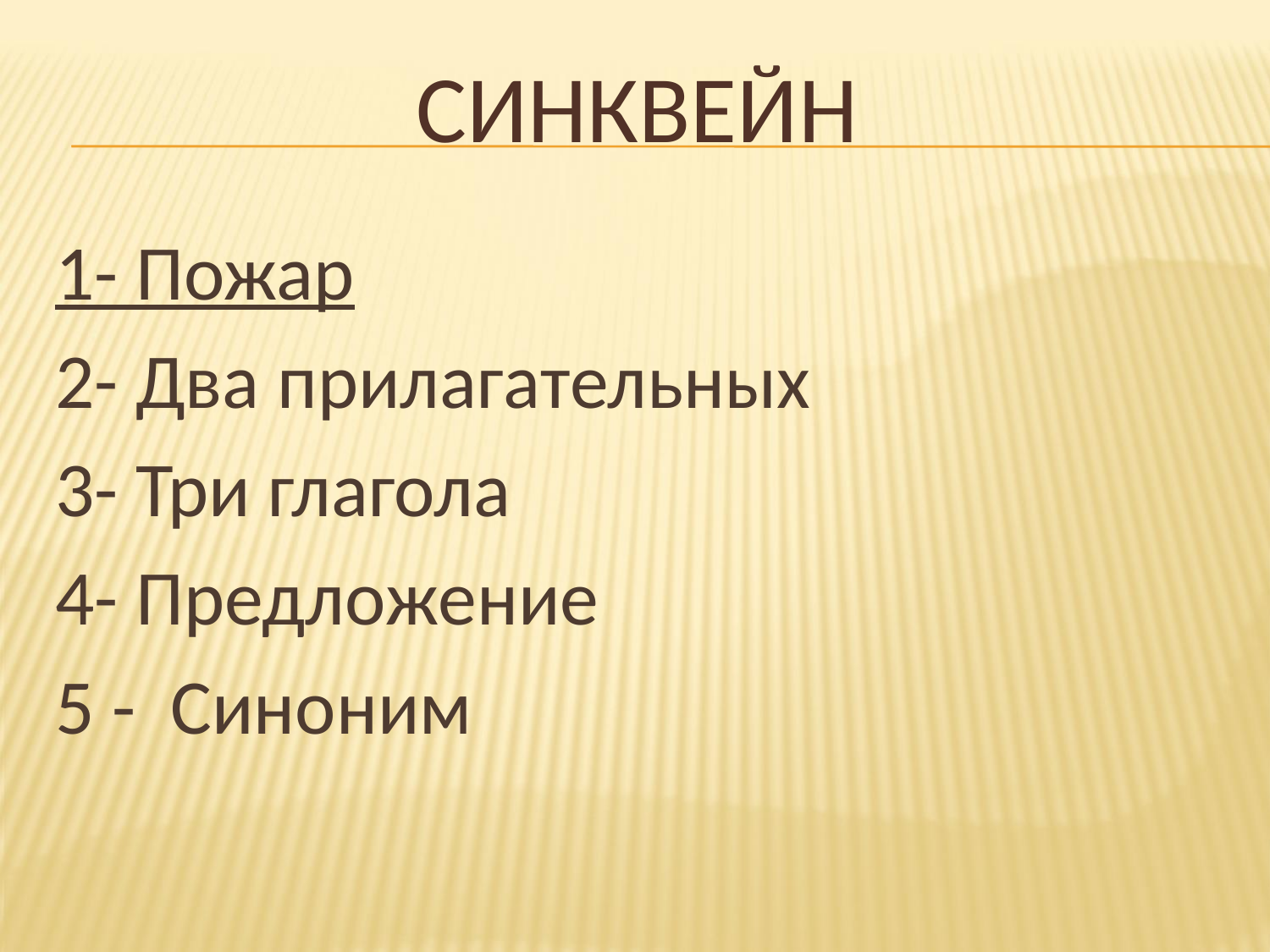

# Синквейн
1- Пожар
2- Два прилагательных
3- Три глагола
4- Предложение
5 -  Синоним